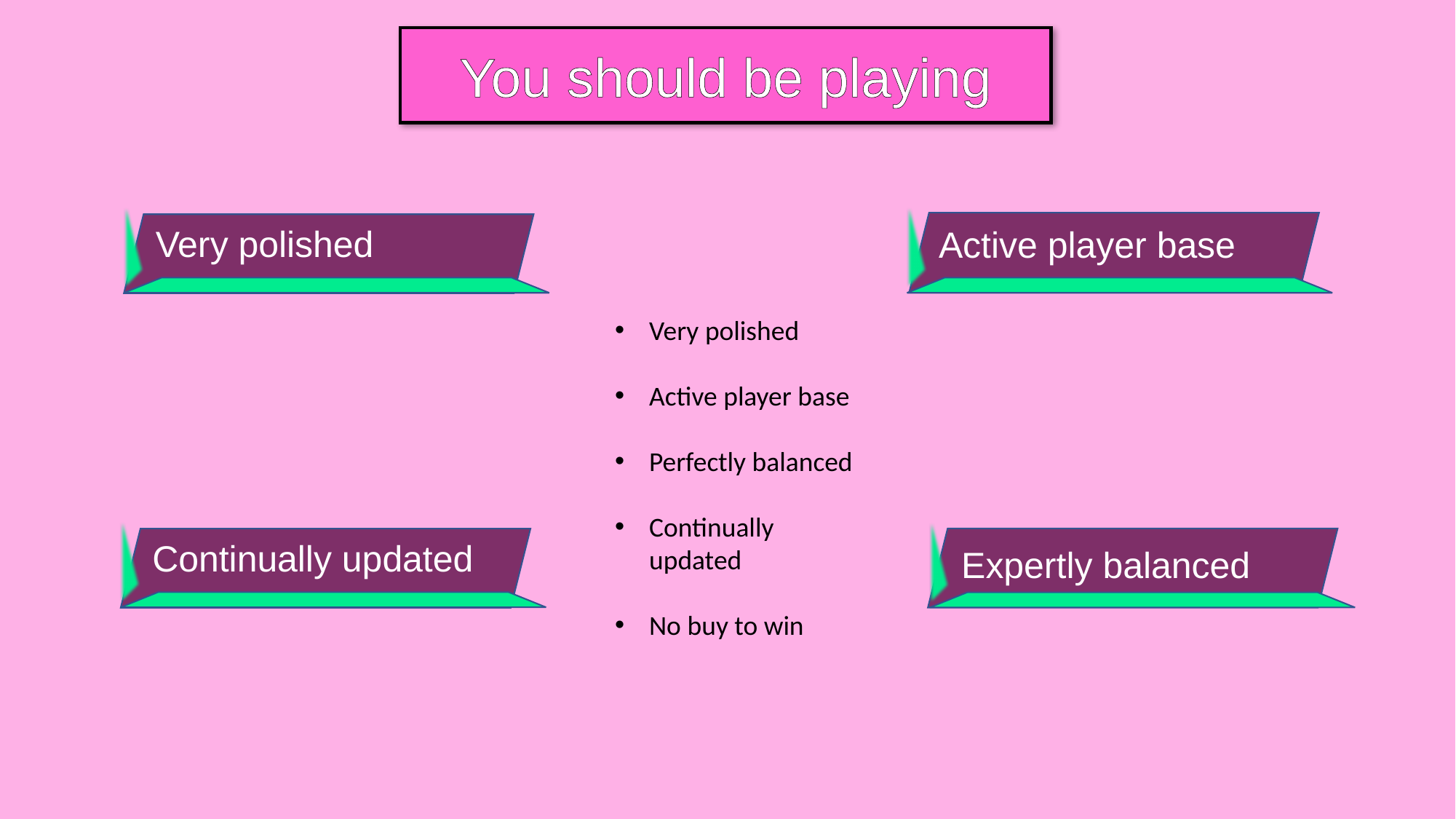

You should be playing

Very polished

Active player base

Very polished

Active player base

Perfectly balanced

Continually updated

No buy to win

Continually updated

Expertly balanced